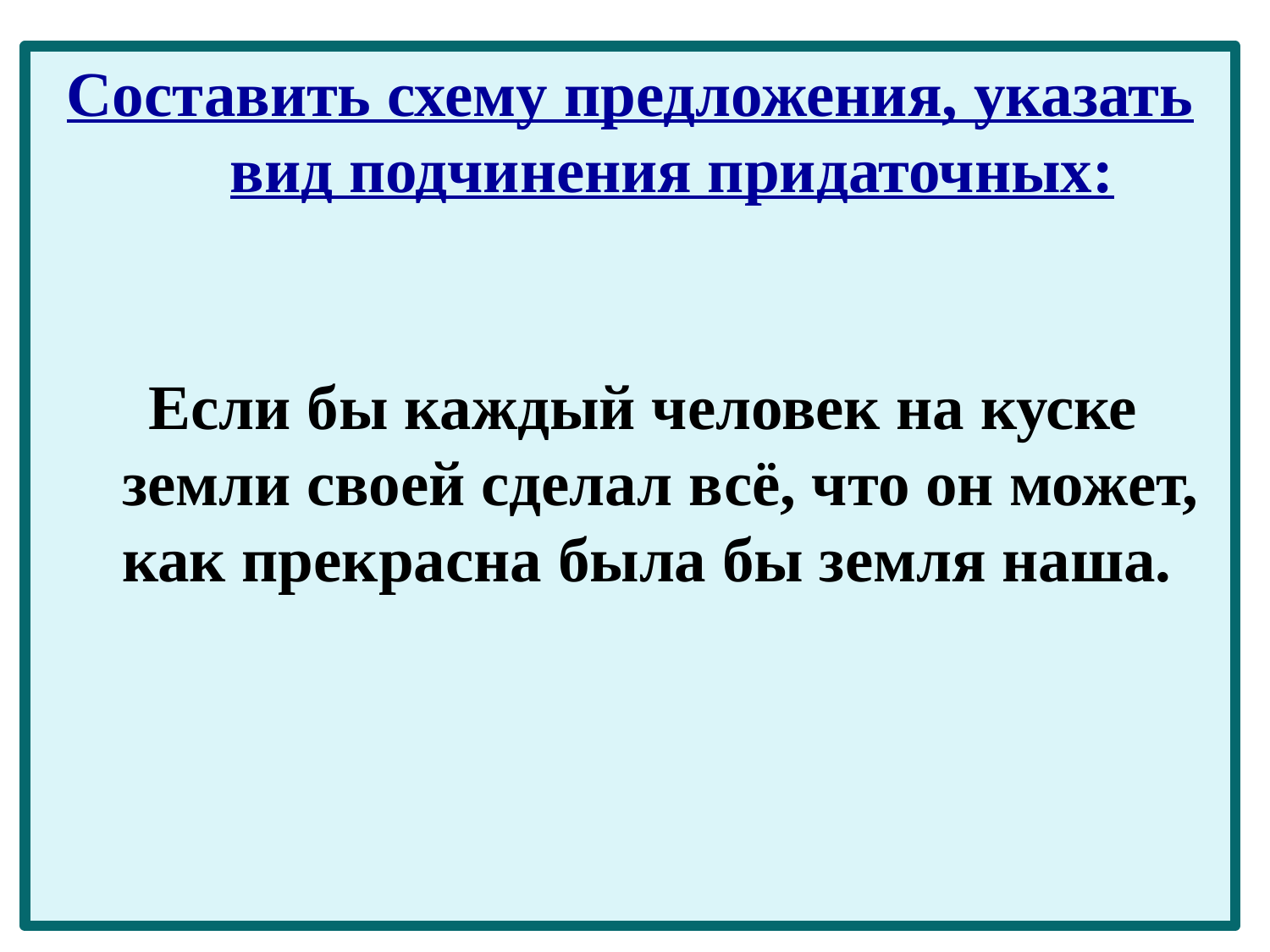

Составить схему предложения, указать вид подчинения придаточных:

       Если бы каждый человек на куске земли своей сделал всё, что он может, как прекрасна была бы земля наша.